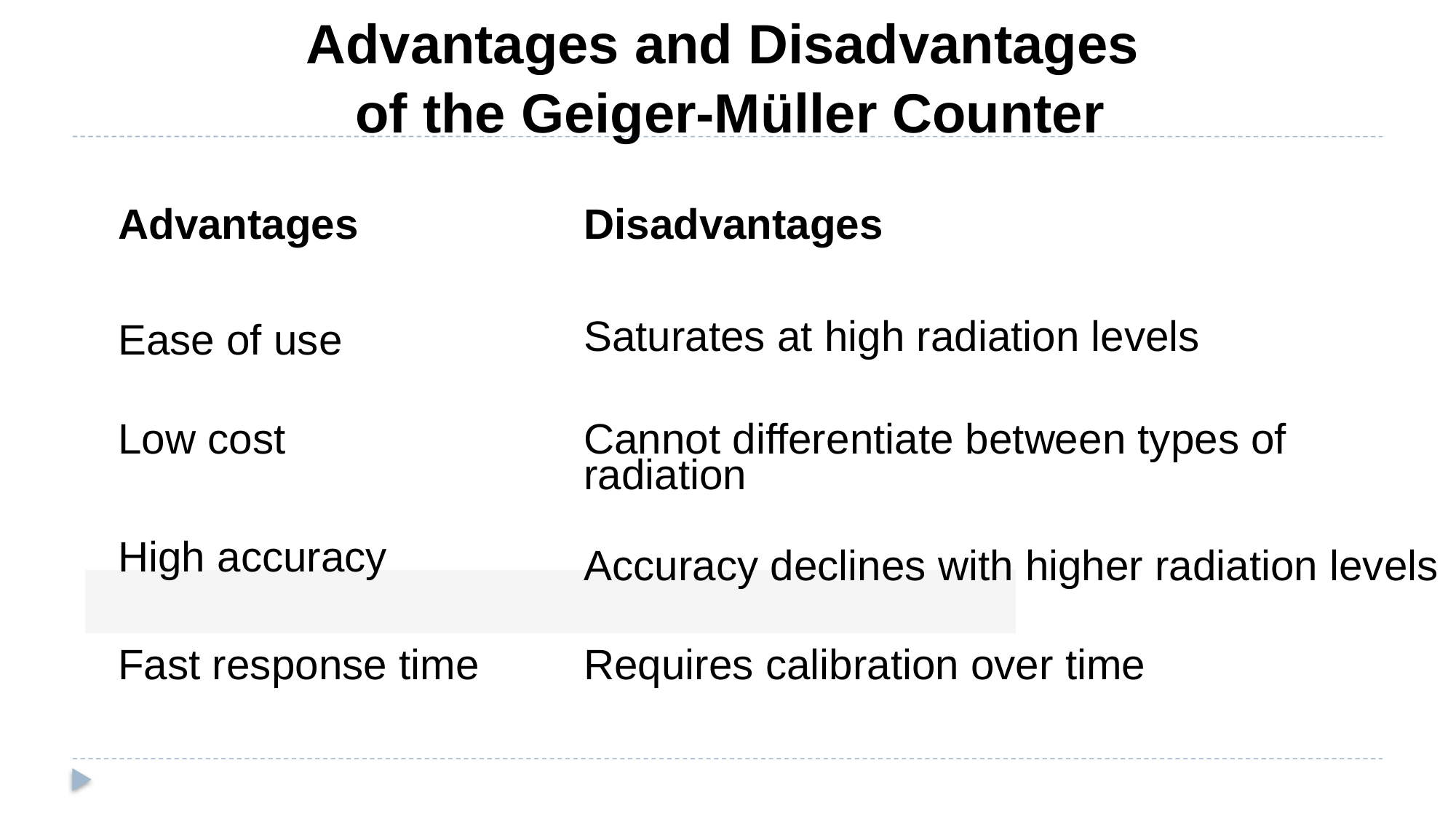

Advantages and Disadvantages
of the Geiger-Müller Counter
Advantages
Disadvantages
Saturates at high radiation levels
Ease of use

Low cost
Cannot differentiate between types of radiation
High accuracy
Accuracy declines with higher radiation levels

Fast response time
Requires calibration over time